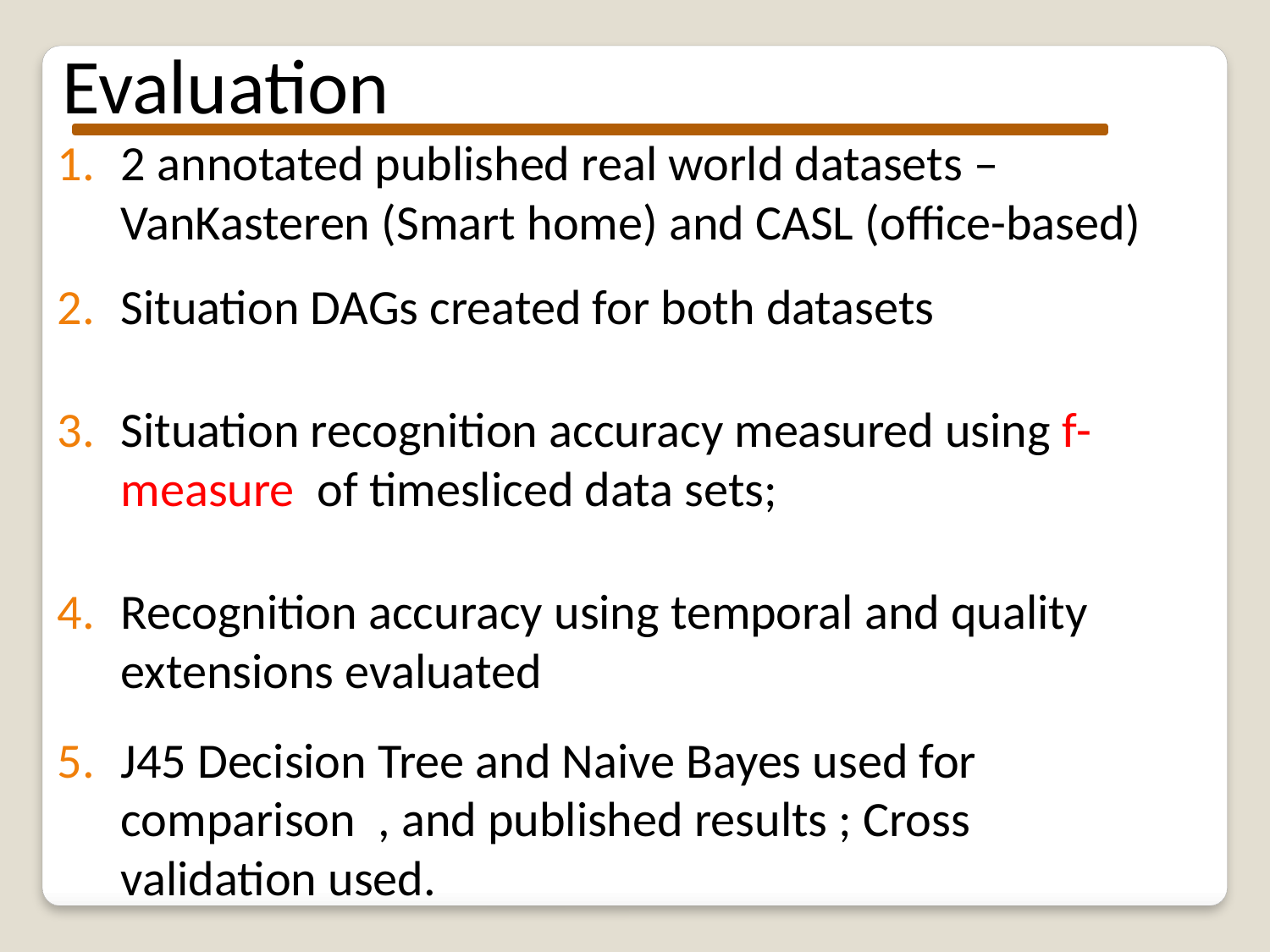

Evaluation

2 annotated published real world datasets – VanKasteren (Smart home) and CASL (office-based)
Situation DAGs created for both datasets
Situation recognition accuracy measured using f-measure  of timesliced data sets;
Recognition accuracy using temporal and quality extensions evaluated

J45 Decision Tree and Naive Bayes used for comparison  , and published results ; Cross validation used.